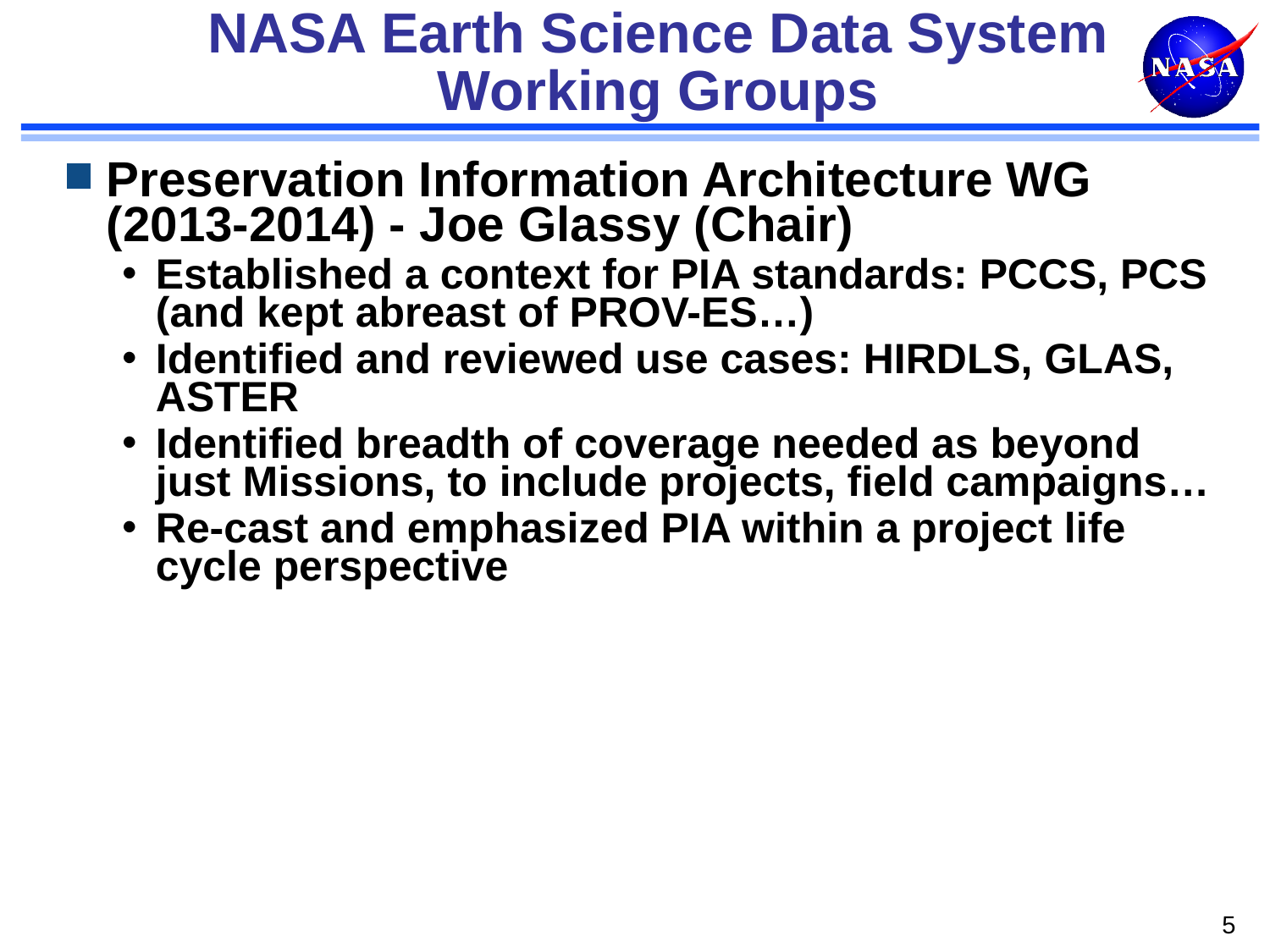

# NASA Earth Science Data System Working Groups
Preservation Information Architecture WG (2013-2014) - Joe Glassy (Chair)
Established a context for PIA standards: PCCS, PCS (and kept abreast of PROV-ES…)
Identified and reviewed use cases: HIRDLS, GLAS, ASTER
Identified breadth of coverage needed as beyond just Missions, to include projects, field campaigns…
Re-cast and emphasized PIA within a project life cycle perspective

5